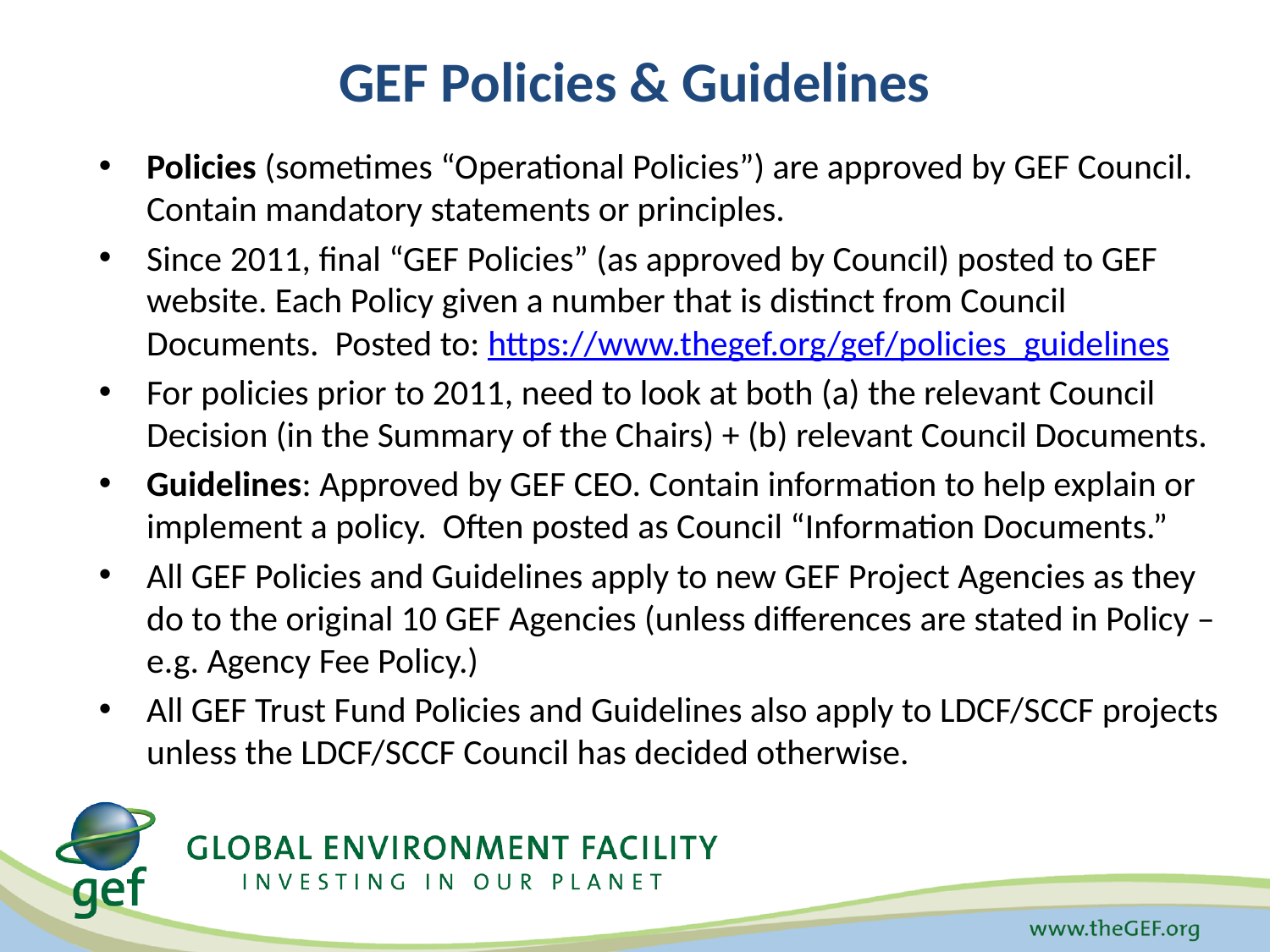

# GEF Policies & Guidelines
Policies (sometimes “Operational Policies”) are approved by GEF Council.  Contain mandatory statements or principles.
Since 2011, final “GEF Policies” (as approved by Council) posted to GEF website. Each Policy given a number that is distinct from Council Documents.  Posted to: https://www.thegef.org/gef/policies_guidelines
For policies prior to 2011, need to look at both (a) the relevant Council Decision (in the Summary of the Chairs) + (b) relevant Council Documents.
Guidelines: Approved by GEF CEO. Contain information to help explain or implement a policy.  Often posted as Council “Information Documents.”
All GEF Policies and Guidelines apply to new GEF Project Agencies as they do to the original 10 GEF Agencies (unless differences are stated in Policy – e.g. Agency Fee Policy.)
All GEF Trust Fund Policies and Guidelines also apply to LDCF/SCCF projects unless the LDCF/SCCF Council has decided otherwise.